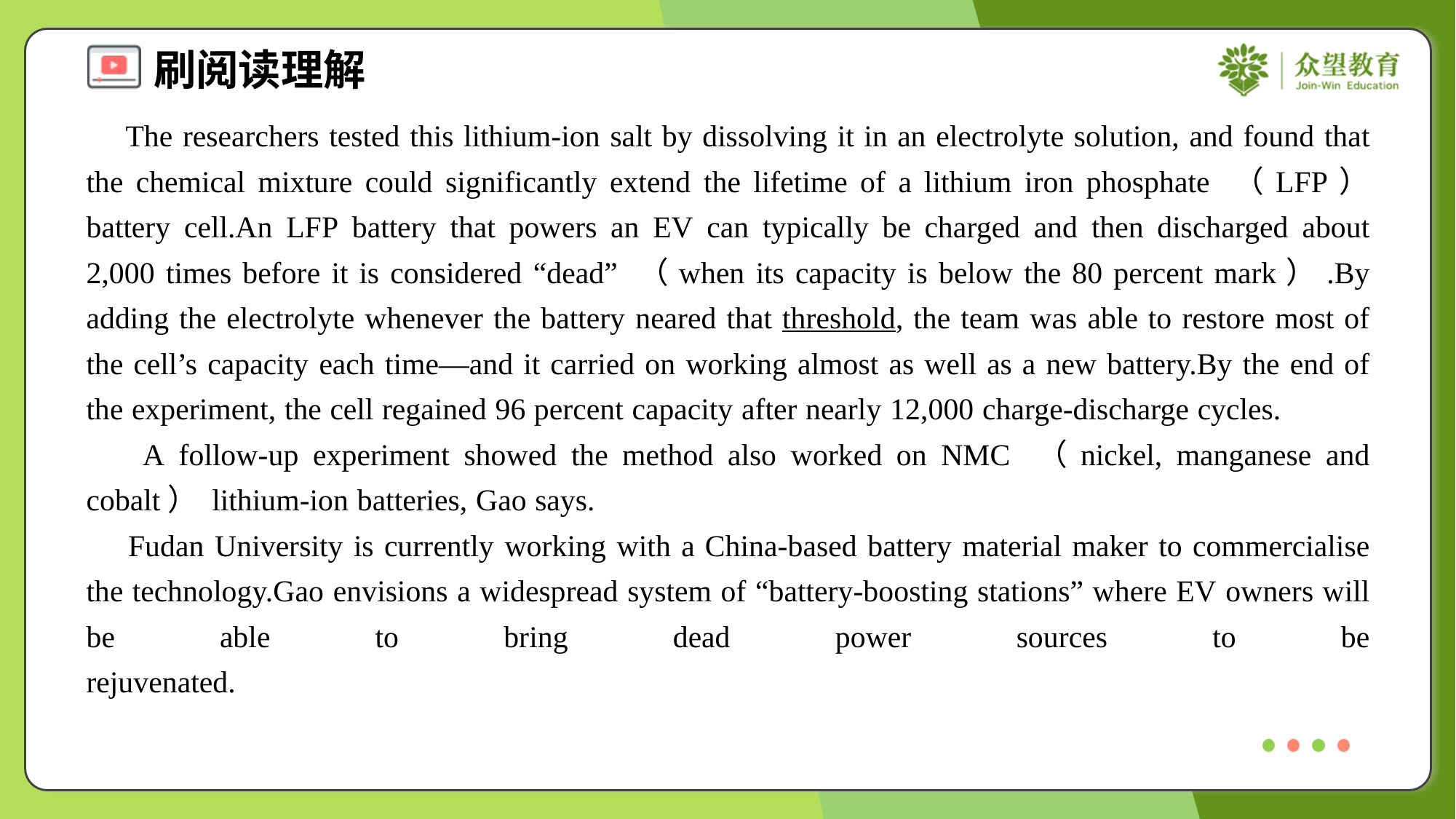

The researchers tested this lithium-ion salt by dissolving it in an electrolyte solution, and found that the chemical mixture could significantly extend the lifetime of a lithium iron phosphate （LFP） battery cell.An LFP battery that powers an EV can typically be charged and then discharged about 2,000 times before it is considered “dead” （when its capacity is below the 80 percent mark）.By adding the electrolyte whenever the battery neared that threshold, the team was able to restore most of the cell’s capacity each time—and it carried on working almost as well as a new battery.By the end of the experiment, the cell regained 96 percent capacity after nearly 12,000 charge-discharge cycles.
    A follow-up experiment showed the method also worked on NMC （nickel, manganese and cobalt） lithium-ion batteries, Gao says.
    Fudan University is currently working with a China-based battery material maker to commercialise the technology.Gao envisions a widespread system of “battery-boosting stations” where EV owners will be able to bring dead power sources to be rejuvenated.#6